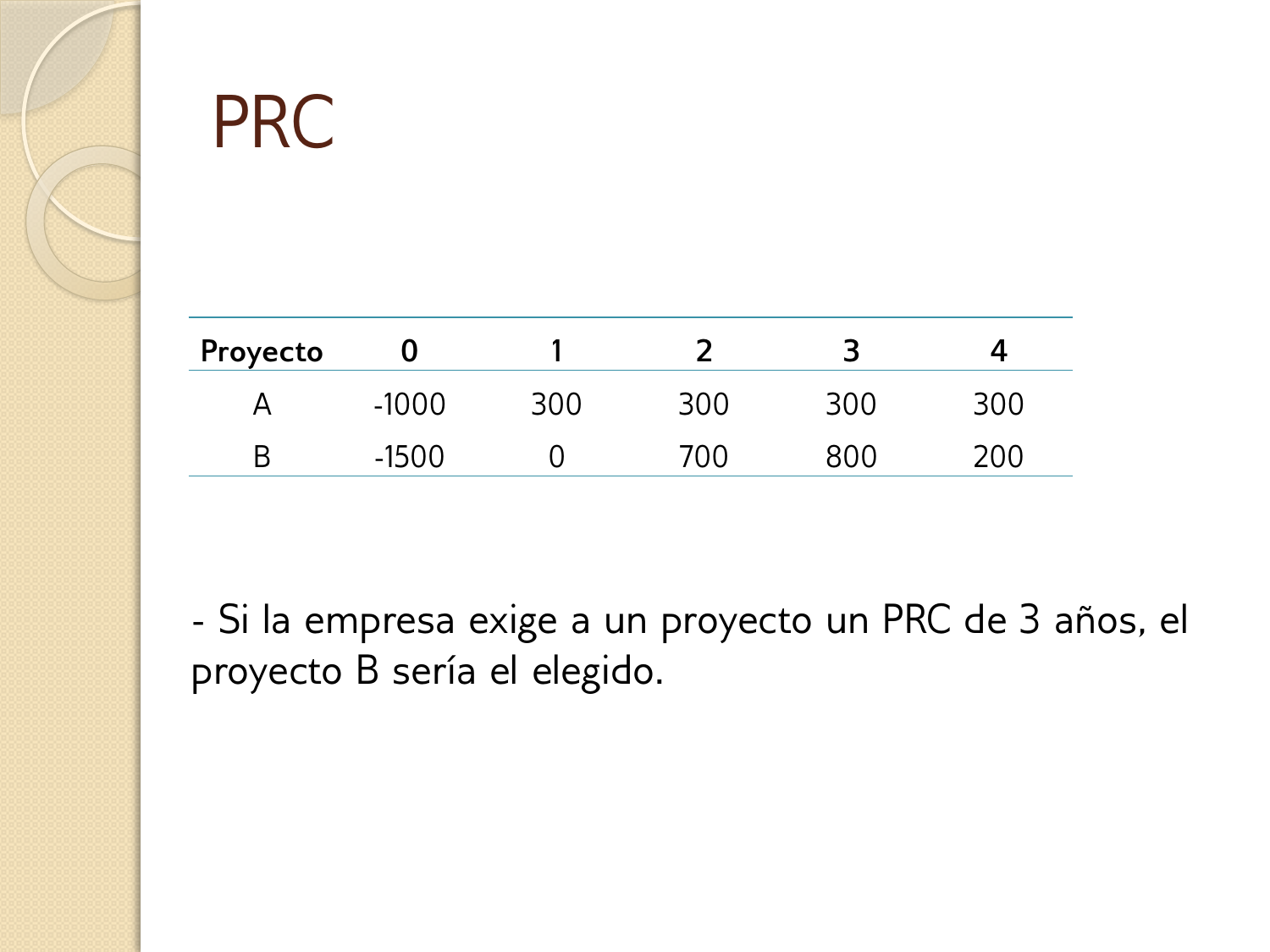

# PRC
| Proyecto | 0 | 1 | 2 | 3 | 4 |
| --- | --- | --- | --- | --- | --- |
| A | -1000 | 300 | 300 | 300 | 300 |
| B | -1500 | 0 | 700 | 800 | 200 |
- Si la empresa exige a un proyecto un PRC de 3 años, el proyecto B sería el elegido.